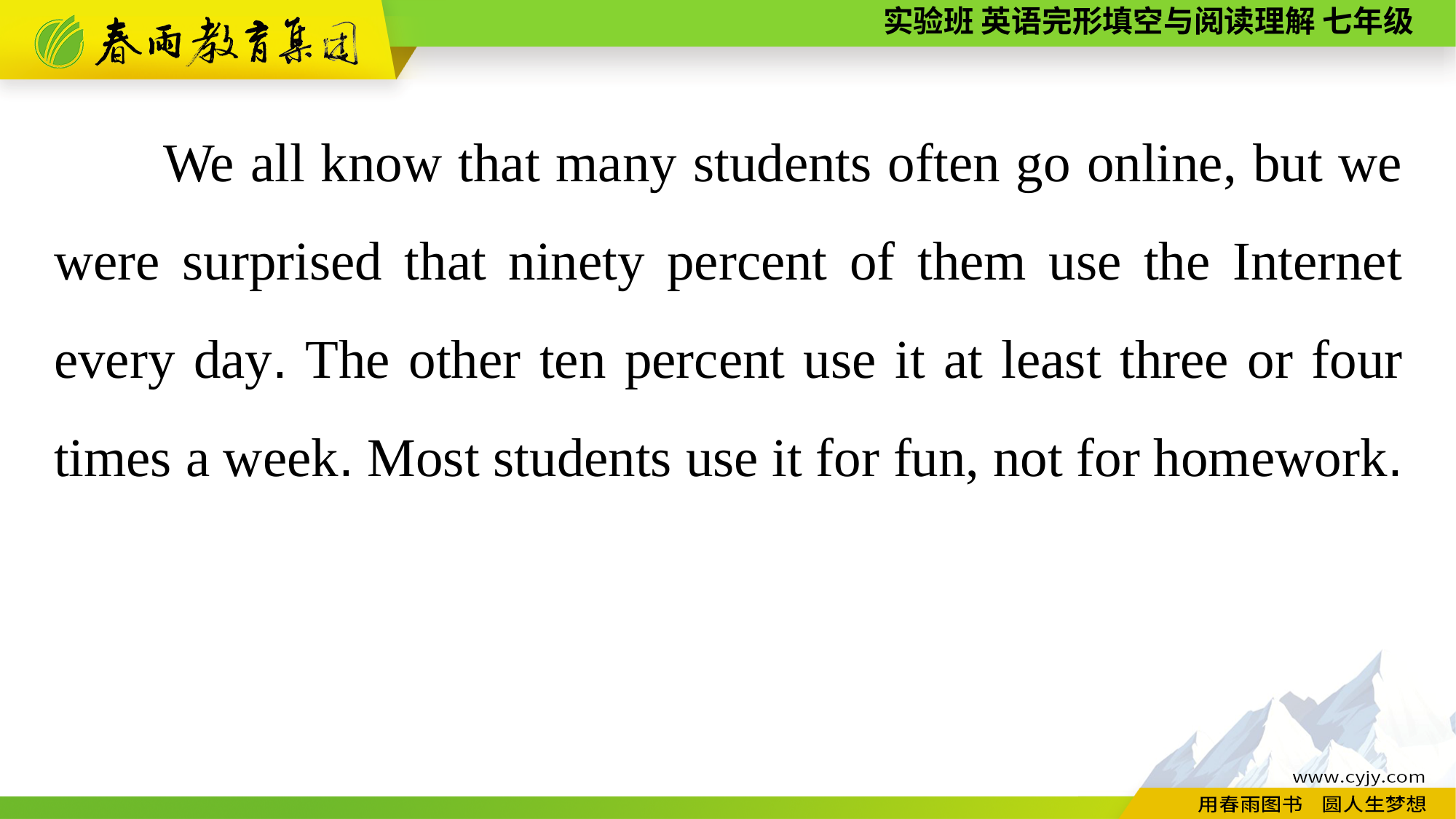

We all know that many students often go online, but we were surprised that ninety percent of them use the Internet every day. The other ten percent use it at least three or four times a week. Most students use it for fun, not for homework.